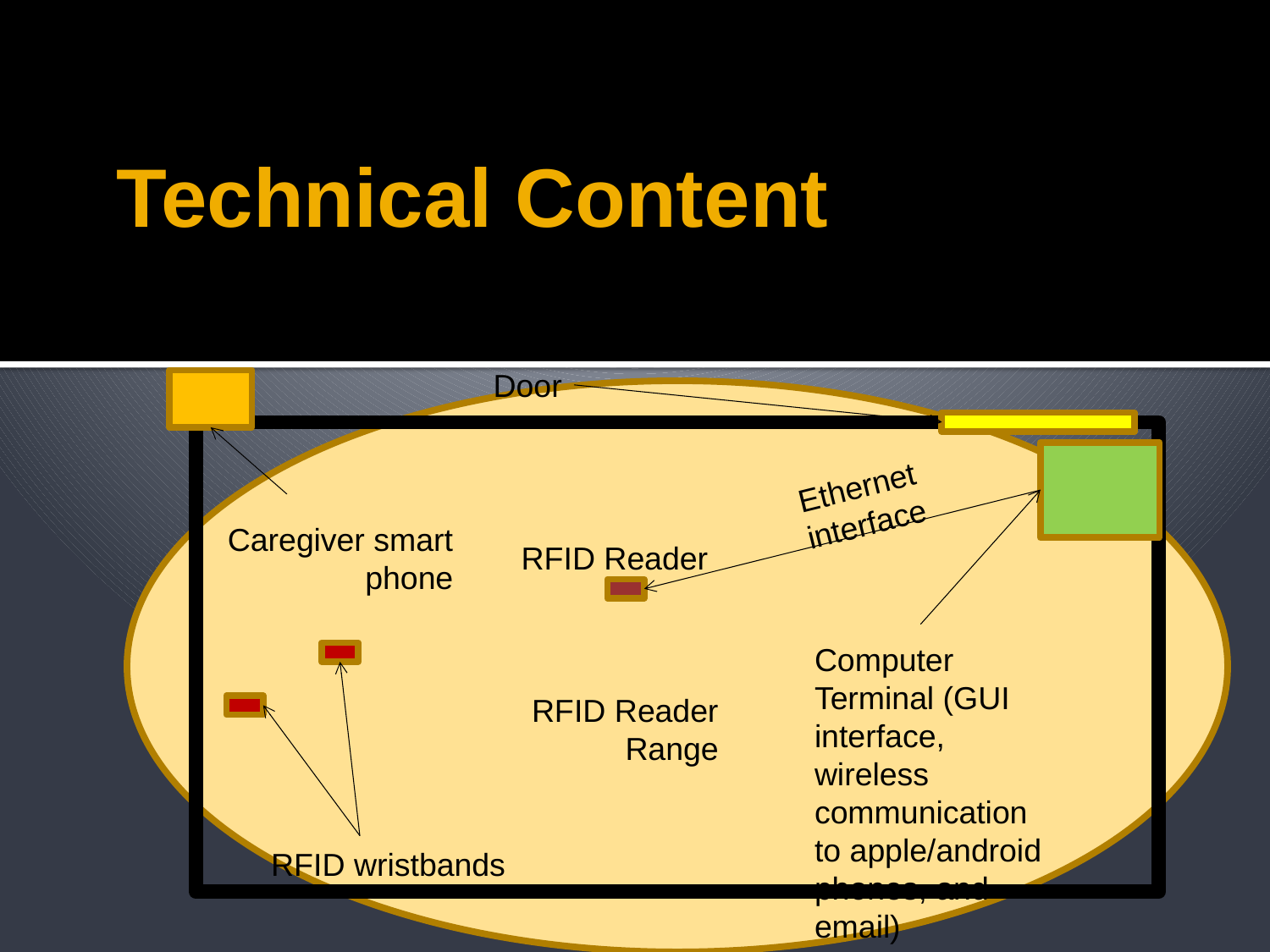

# Technical Content
Door

Ethernet interface
Caregiver smart phone
RFID Reader

Computer Terminal (GUI interface, wireless communication to apple/android phones, and email)

RFID Reader Range

RFID wristbands